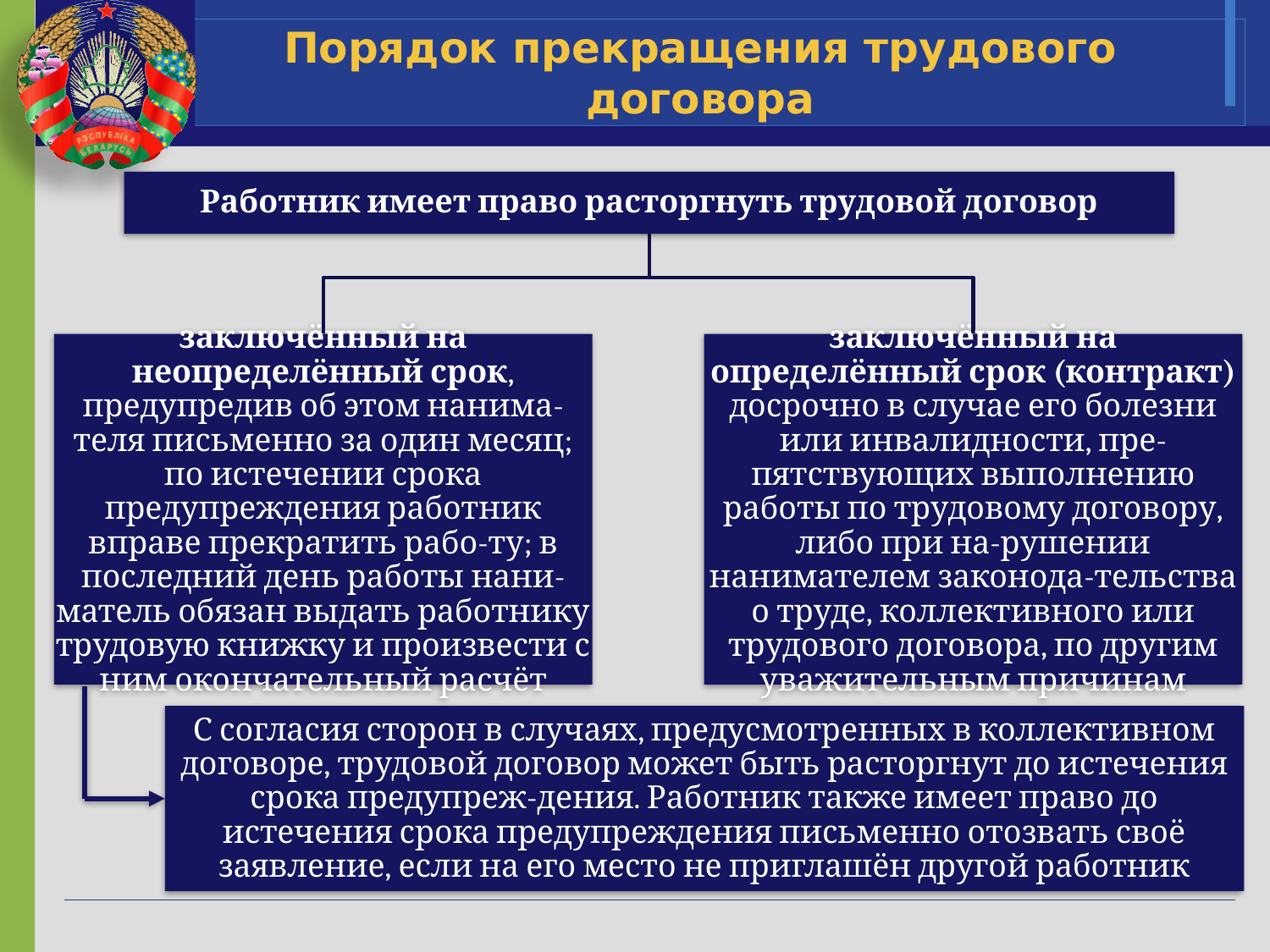

# Порядок прекращения трудового договора
Работник имеет право расторгнуть трудовой договор
заключённый на неопределённый срок, предупредив об этом нанима-теля письменно за один месяц; по истечении срока предупреждения работник вправе прекратить рабо-ту; в последний день работы нани-матель обязан выдать работнику трудовую книжку и произвести с ним окончательный расчёт
заключённый на определённый срок (контракт) досрочно в случае его болезни или инвалидности, пре-пятствующих выполнению работы по трудовому договору, либо при на-рушении нанимателем законода-тельства о труде, коллективного или трудового договора, по другим уважительным причинам

С согласия сторон в случаях, предусмотренных в коллективном договоре, трудовой договор может быть расторгнут до истечения срока предупреж-дения. Работник также имеет право до истечения срока предупреждения письменно отозвать своё заявление, если на его место не приглашён другой работник